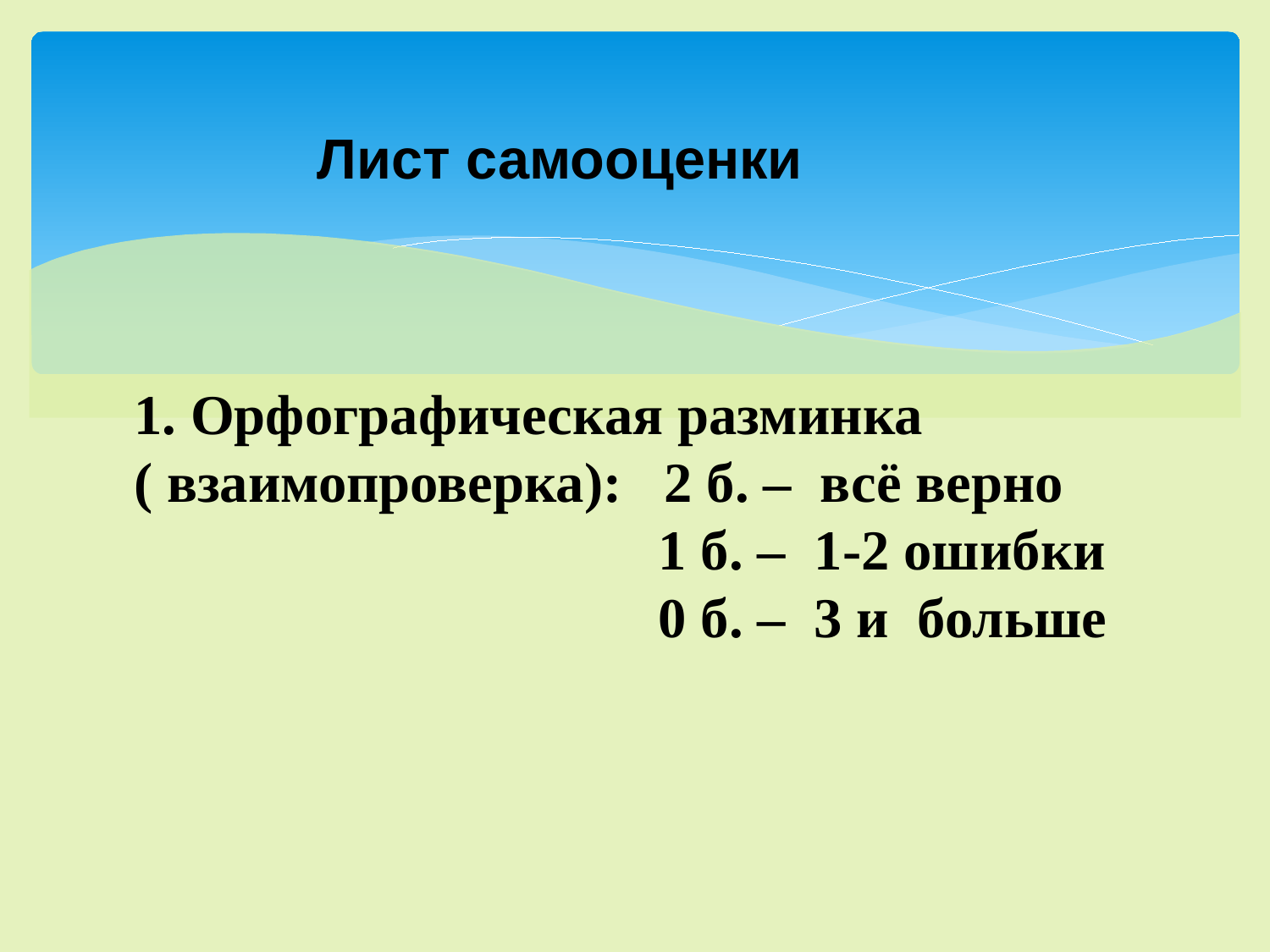

#
 Лист самооценки
1. Орфографическая разминка
( взаимопроверка):   2 б. –  всё верно
                                     1 б. –  1-2 ошибки
                                     0 б. –  3 и  больше